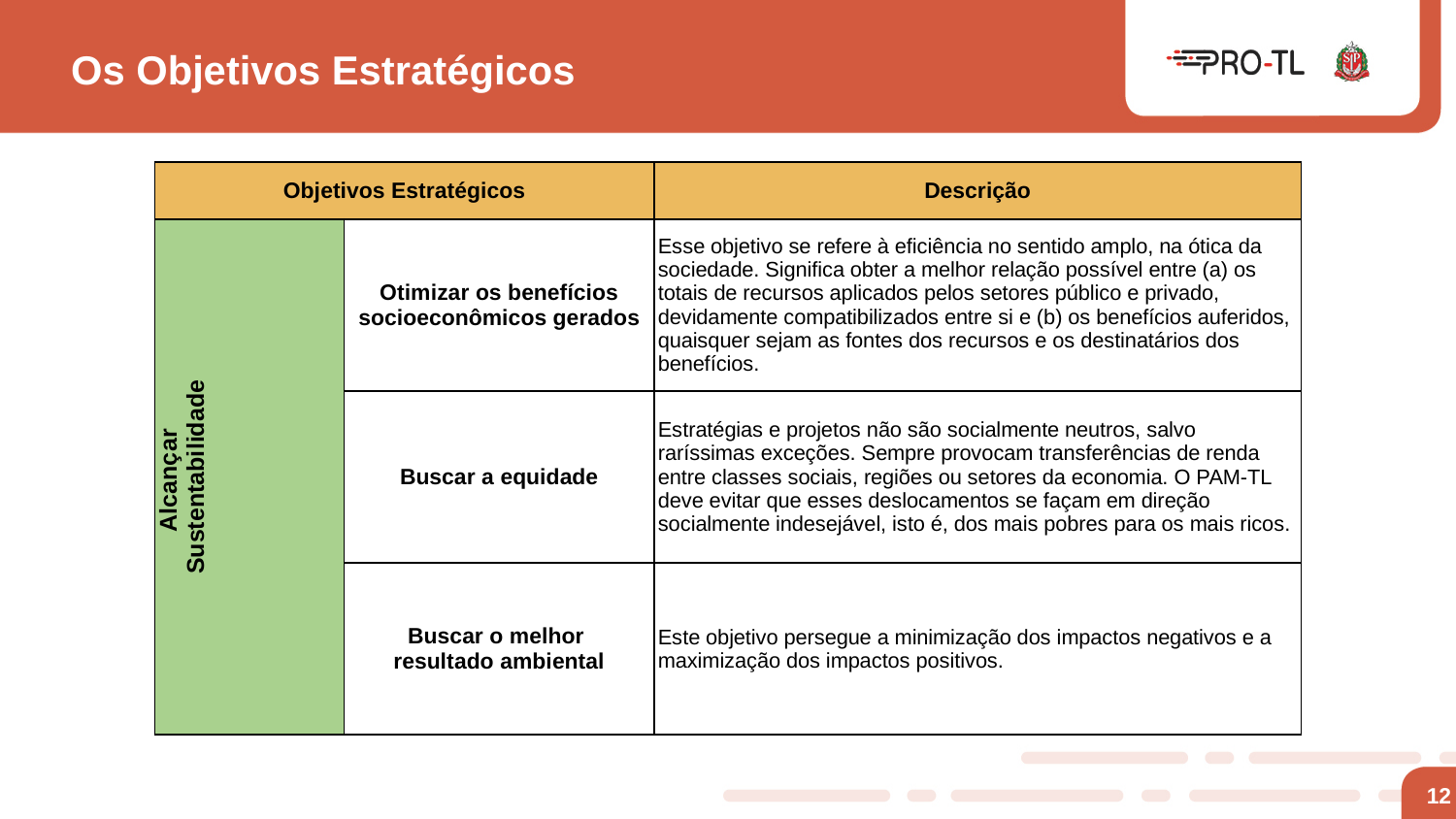

Os Objetivos Estratégicos
| Objetivos Estratégicos |  | Descrição |
| --- | --- | --- |
| Alcançar Sustentabilidade | Otimizar os benefícios socioeconômicos gerados | Esse objetivo se refere à eficiência no sentido amplo, na ótica da sociedade. Significa obter a melhor relação possível entre (a) os totais de recursos aplicados pelos setores público e privado, devidamente compatibilizados entre si e (b) os benefícios auferidos, quaisquer sejam as fontes dos recursos e os destinatários dos benefícios. |
|  | Buscar a equidade | Estratégias e projetos não são socialmente neutros, salvo raríssimas exceções. Sempre provocam transferências de renda entre classes sociais, regiões ou setores da economia. O PAM-TL deve evitar que esses deslocamentos se façam em direção socialmente indesejável, isto é, dos mais pobres para os mais ricos. |
|  | Buscar o melhor resultado ambiental | Este objetivo persegue a minimização dos impactos negativos e a maximização dos impactos positivos. |
12